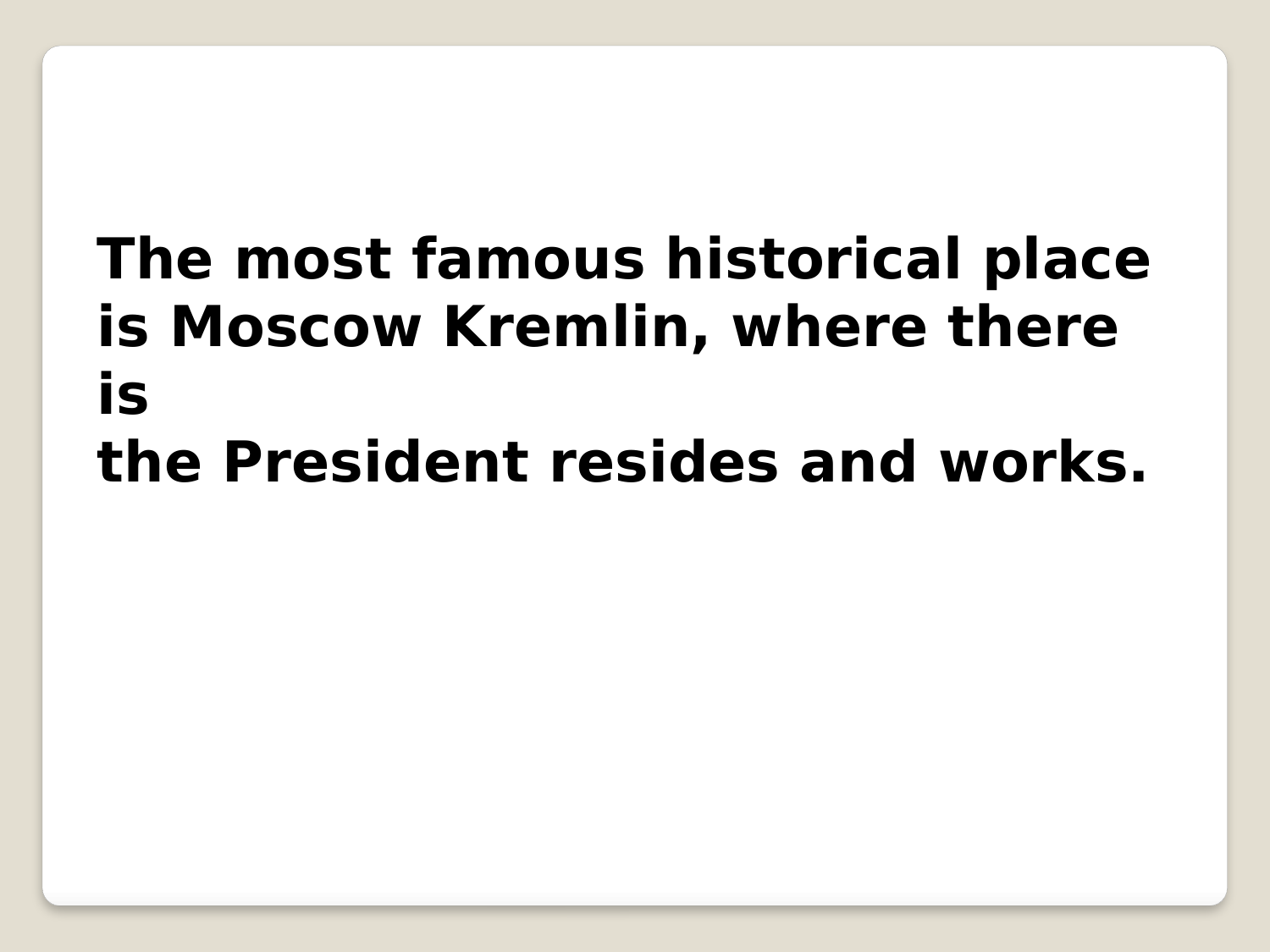

The most famous historical place
is Moscow Kremlin, where there is
the President resides and works.